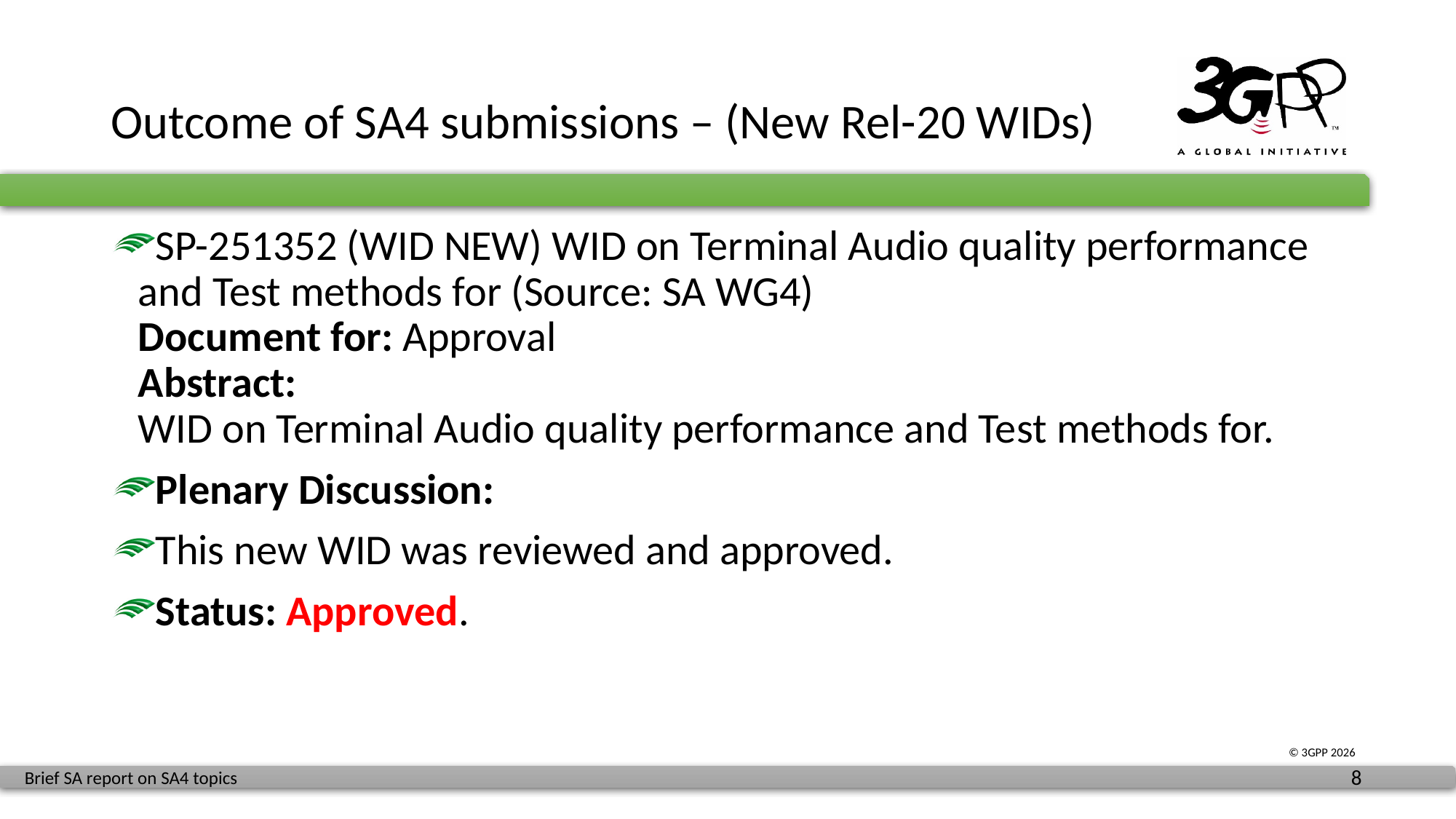

# Outcome of SA4 submissions – (New Rel-20 WIDs)
SP-251352 (WID NEW) WID on Terminal Audio quality performance and Test methods for (Source: SA WG4)
Document for: Approval
Abstract:
WID on Terminal Audio quality performance and Test methods for.
Plenary Discussion:
This new WID was reviewed and approved.
Status: Approved.